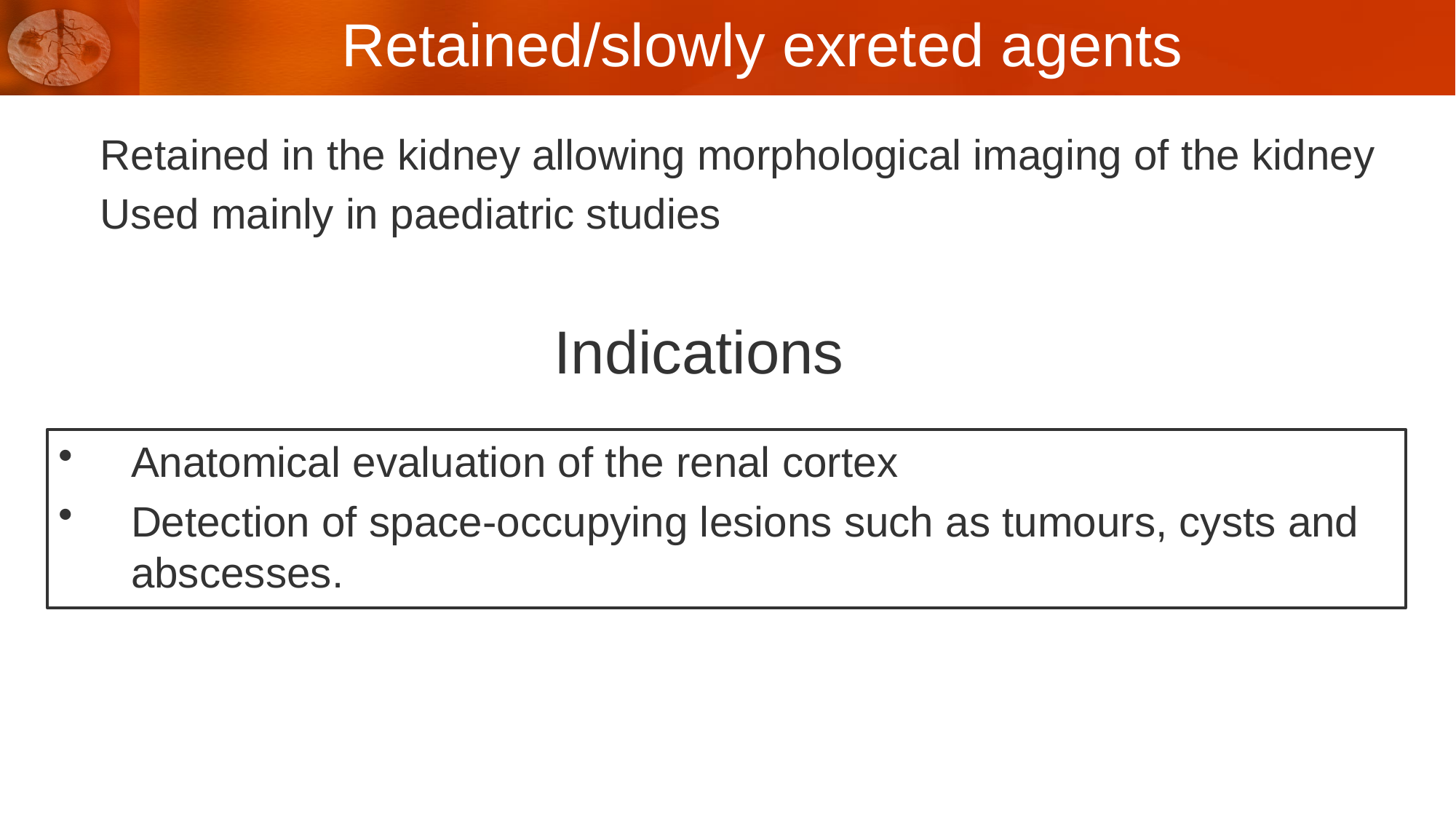

# Retained/slowly exreted agents
Retained in the kidney allowing morphological imaging of the kidney
Used mainly in paediatric studies
Indications
Anatomical evaluation of the renal cortex
Detection of space-occupying lesions such as tumours, cysts and abscesses.